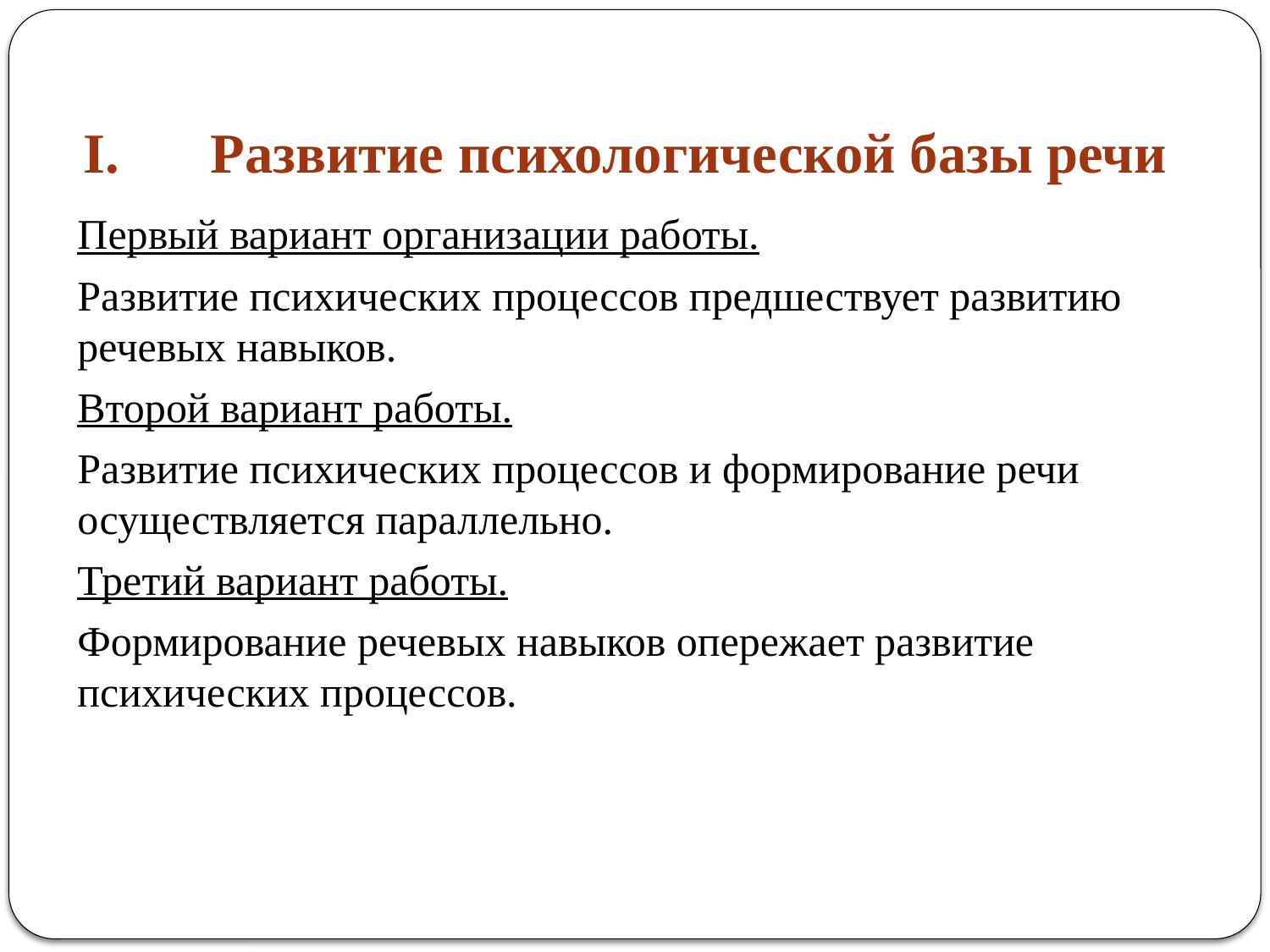

# I.	Развитие психологической базы речи
Первый вариант организации работы.
Развитие психических процессов предшествует развитию речевых навыков.
Второй вариант работы.
Развитие психических процессов и формирование речи осуществляется параллельно.
Третий вариант работы.
Формирование речевых навыков опережает развитие психических процессов.